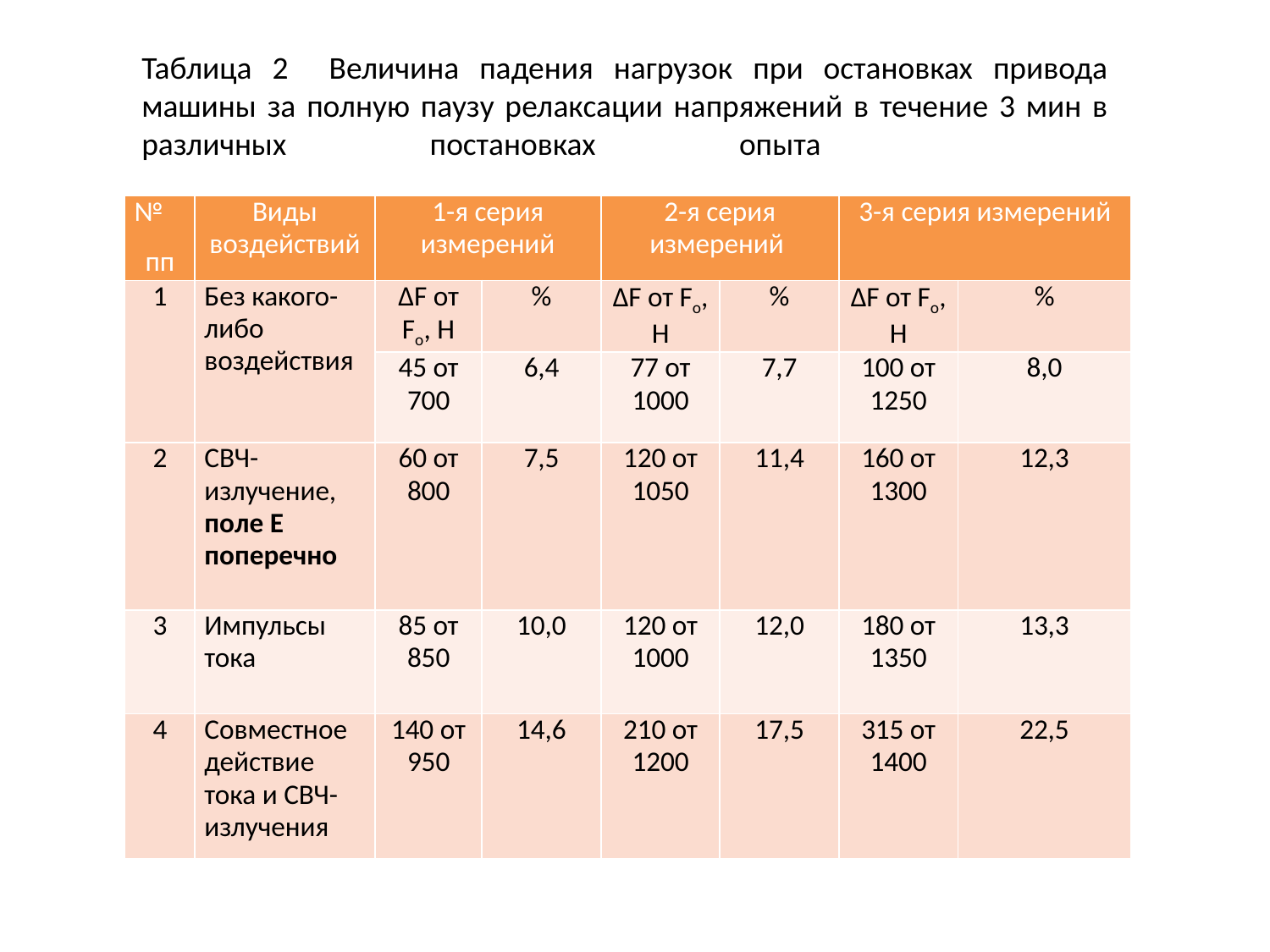

# Таблица 2  Величина падения нагрузок при остановках привода машины за полную паузу релаксации напряжений в течение 3 мин в различных постановках опыта
| № пп | Виды воздействий | 1-я серия измерений |  | 2-я серия измерений |  | 3-я серия измерений |  |
| --- | --- | --- | --- | --- | --- | --- | --- |
| 1 | Без какого-либо воздействия | ΔF от Fо, Н | % | ΔF от Fо, Н | % | ΔF от Fо, Н | % |
|  |  | 45 от 700 | 6,4 | 77 от 1000 | 7,7 | 100 от 1250 | 8,0 |
| 2 | СВЧ-излучение, поле E поперечно | 60 от 800 | 7,5 | 120 от 1050 | 11,4 | 160 от 1300 | 12,3 |
| 3 | Импульсы тока | 85 от 850 | 10,0 | 120 от 1000 | 12,0 | 180 от 1350 | 13,3 |
| 4 | Совместное действие тока и СВЧ-излучения | 140 от 950 | 14,6 | 210 от 1200 | 17,5 | 315 от 1400 | 22,5 |